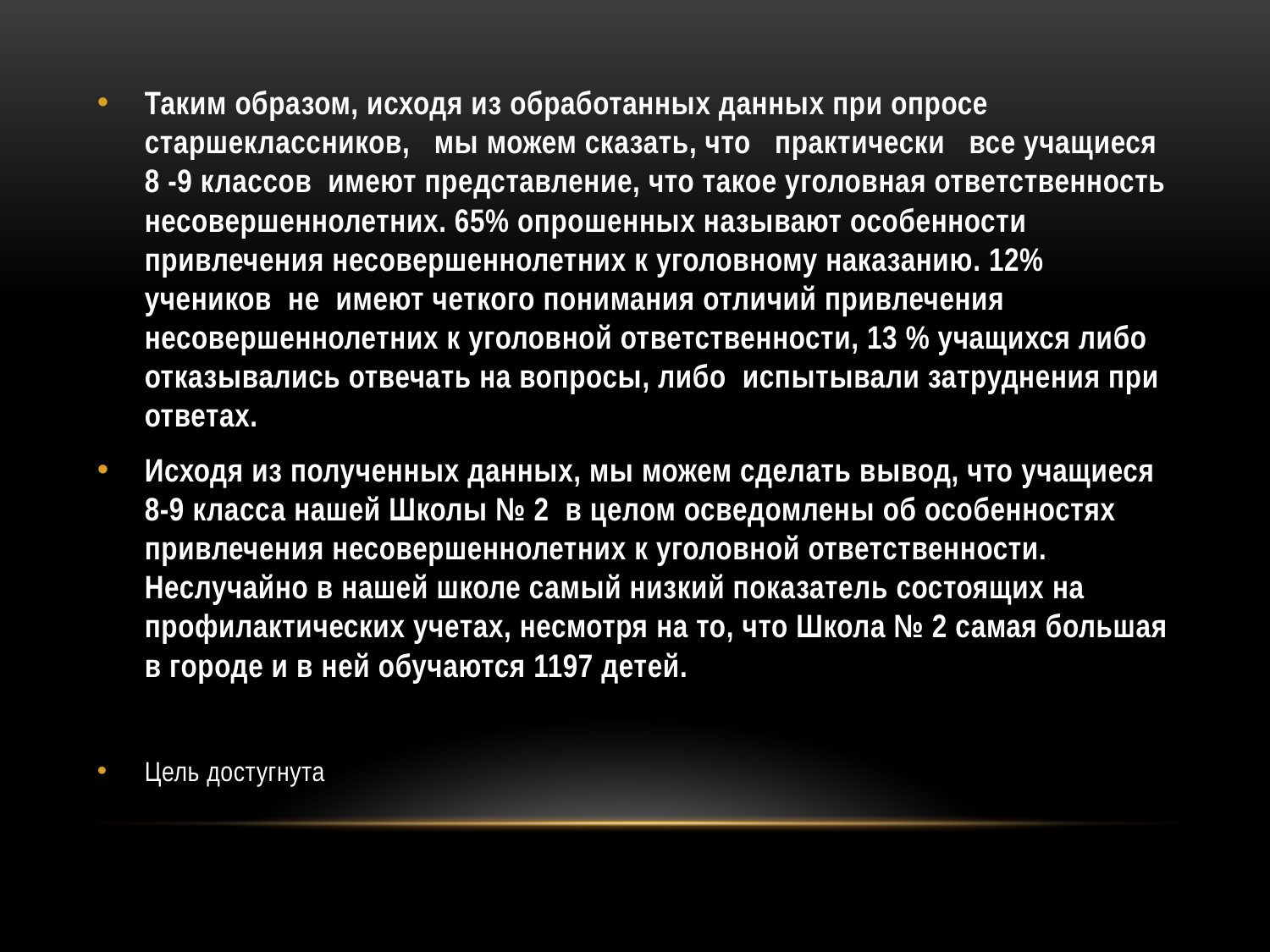

Таким образом, исходя из обработанных данных при опросе старшеклассников,   мы можем сказать, что   практически   все учащиеся 8 -9 классов  имеют представление, что такое уголовная ответственность несовершеннолетних. 65% опрошенных называют особенности привлечения несовершеннолетних к уголовному наказанию. 12% учеников  не  имеют четкого понимания отличий привлечения несовершеннолетних к уголовной ответственности, 13 % учащихся либо отказывались отвечать на вопросы, либо  испытывали затруднения при ответах.
Исходя из полученных данных, мы можем сделать вывод, что учащиеся 8-9 класса нашей Школы № 2  в целом осведомлены об особенностях привлечения несовершеннолетних к уголовной ответственности. Неслучайно в нашей школе самый низкий показатель состоящих на профилактических учетах, несмотря на то, что Школа № 2 самая большая в городе и в ней обучаются 1197 детей.

Цель достугнута